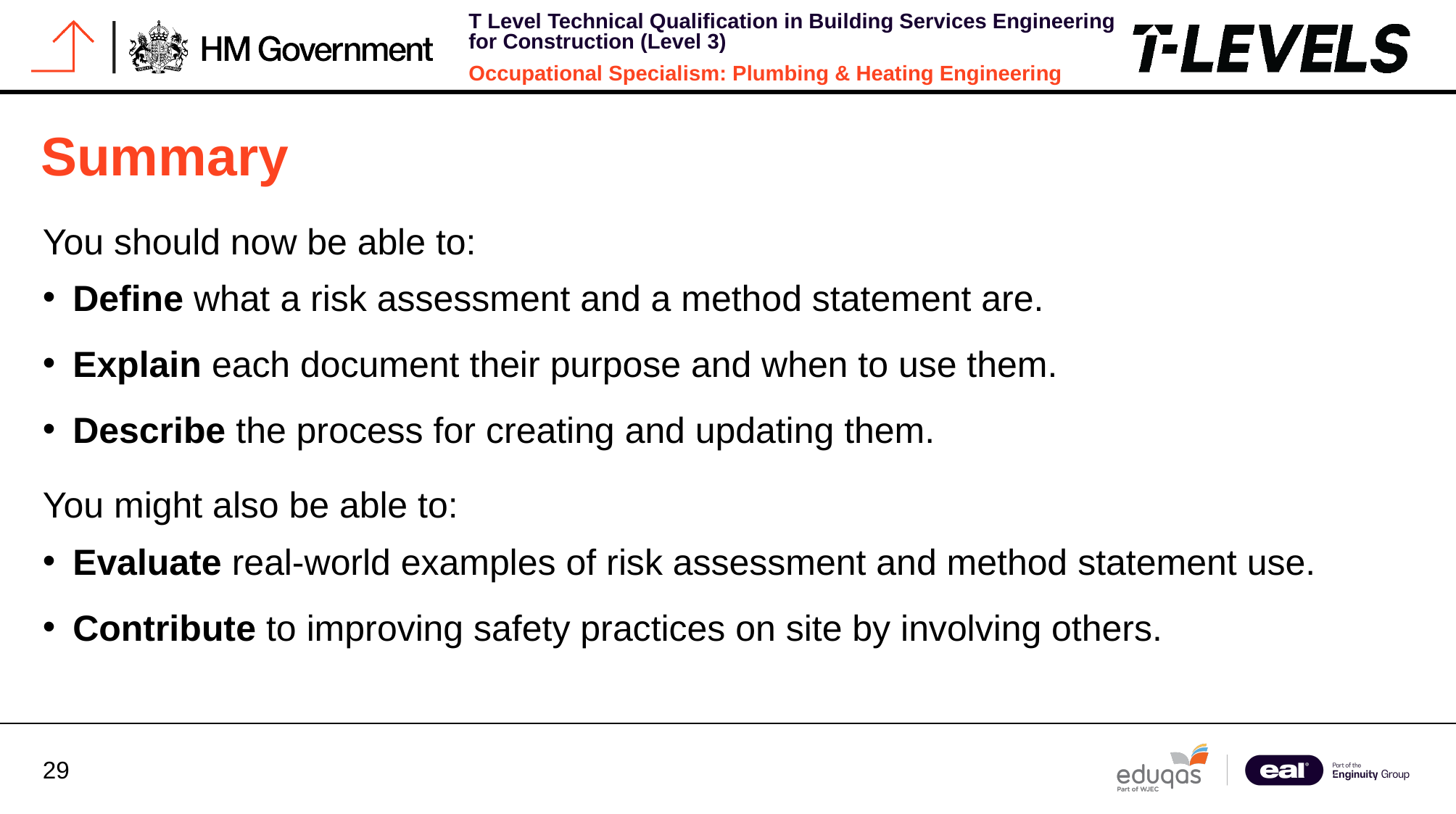

# Summary
You should now be able to:
Define what a risk assessment and a method statement are.
Explain each document their purpose and when to use them.
Describe the process for creating and updating them.
You might also be able to:
Evaluate real-world examples of risk assessment and method statement use.
Contribute to improving safety practices on site by involving others.